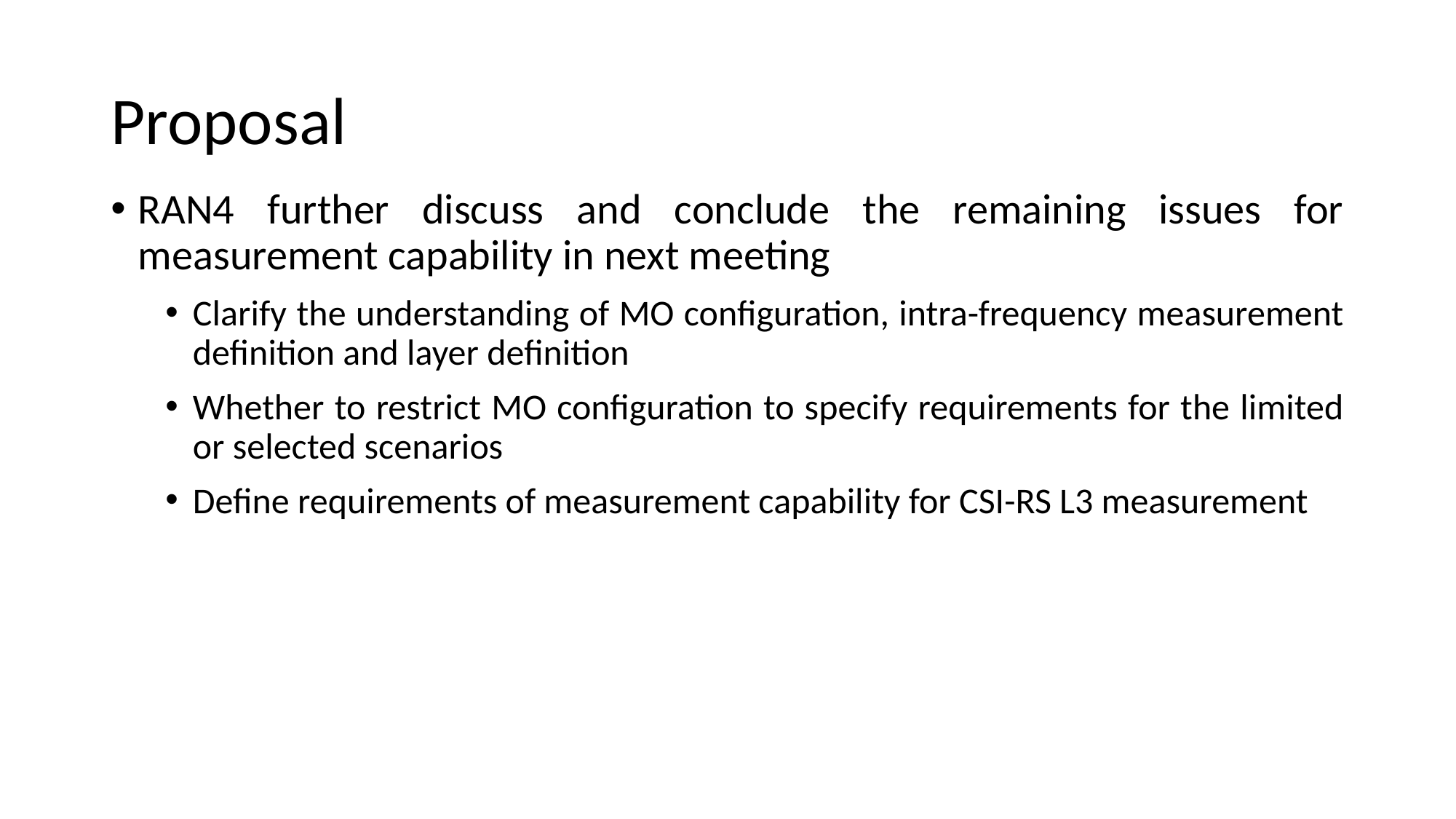

# Proposal
RAN4 further discuss and conclude the remaining issues for measurement capability in next meeting
Clarify the understanding of MO configuration, intra-frequency measurement definition and layer definition
Whether to restrict MO configuration to specify requirements for the limited or selected scenarios
Define requirements of measurement capability for CSI-RS L3 measurement